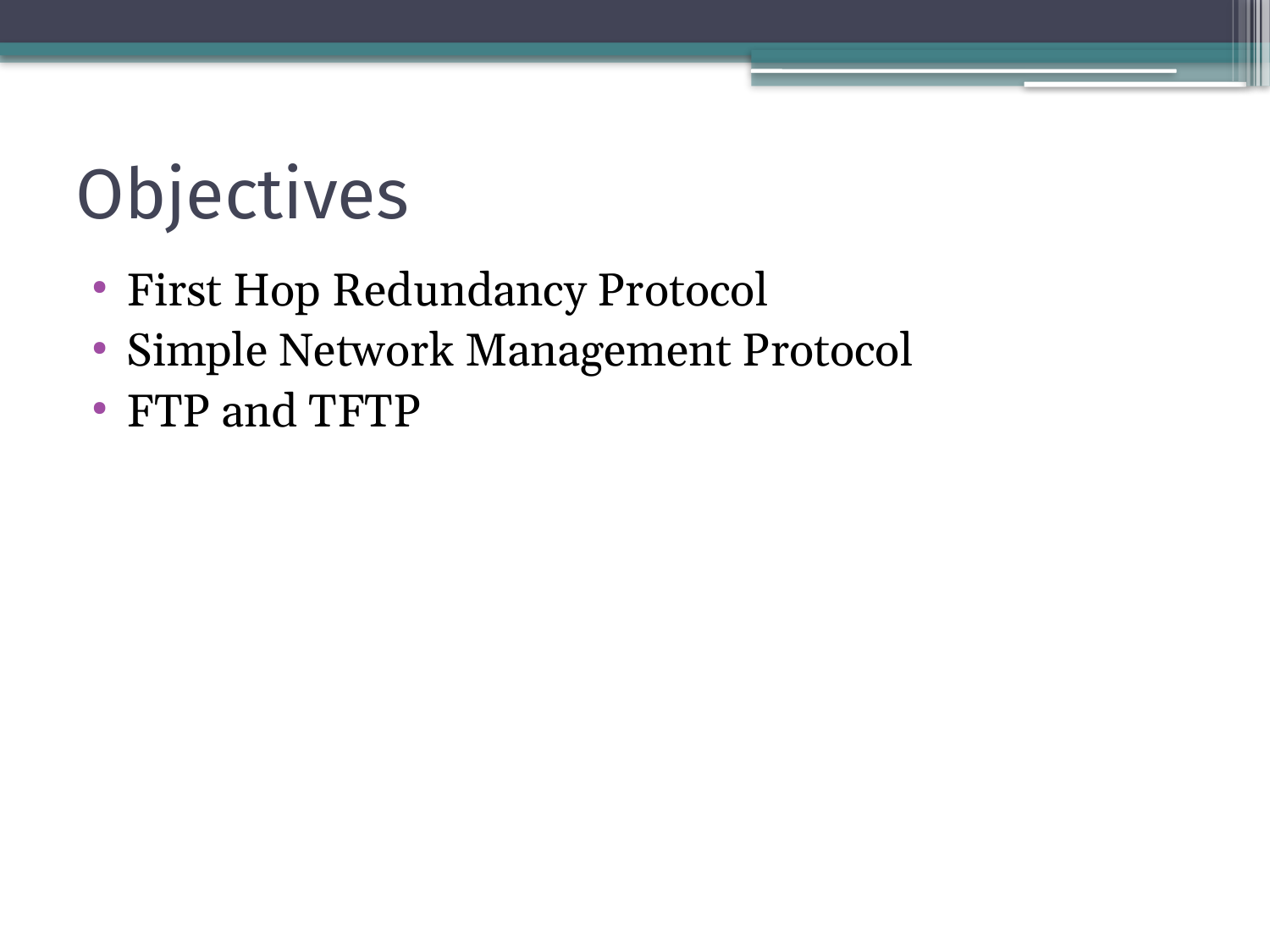

# Objectives
First Hop Redundancy Protocol
Simple Network Management Protocol
FTP and TFTP